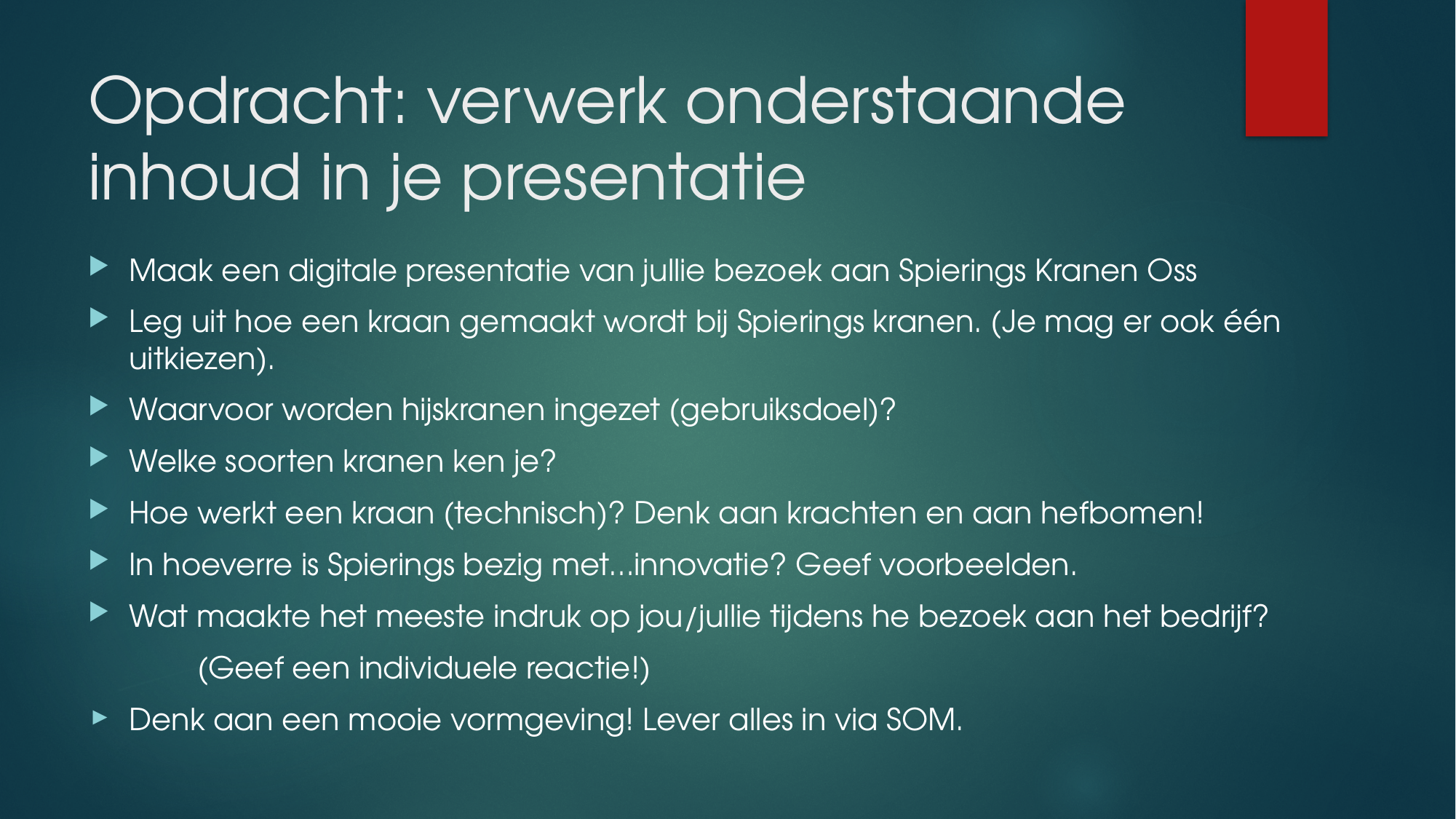

# Opdracht: verwerk onderstaande inhoud in je presentatie
Maak een digitale presentatie van jullie bezoek aan Spierings Kranen Oss
Leg uit hoe een kraan gemaakt wordt bij Spierings kranen. (Je mag er ook één uitkiezen).
Waarvoor worden hijskranen ingezet (gebruiksdoel)?
Welke soorten kranen ken je?
Hoe werkt een kraan (technisch)? Denk aan krachten en aan hefbomen!
In hoeverre is Spierings bezig met…innovatie? Geef voorbeelden.
Wat maakte het meeste indruk op jou/jullie tijdens he bezoek aan het bedrijf?
	(Geef een individuele reactie!)
Denk aan een mooie vormgeving! Lever alles in via SOM.